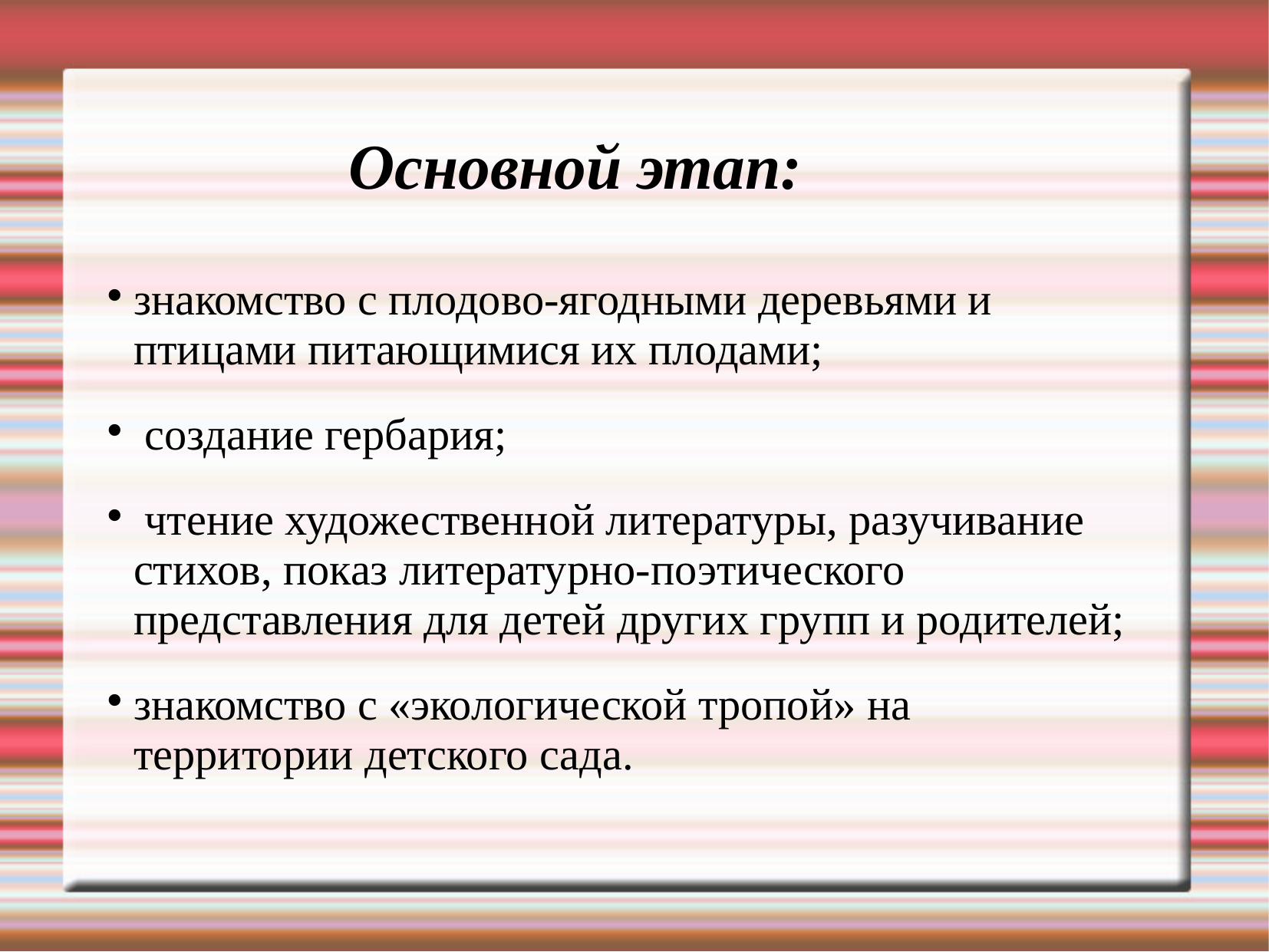

#
Основной этап:

знакомство с плодово-ягодными деревьями и птицами питающимися их плодами;
 создание гербария;
 чтение художественной литературы, разучивание стихов, показ литературно-поэтического представления для детей других групп и родителей;
знакомство с «экологической тропой» на территории детского сада.